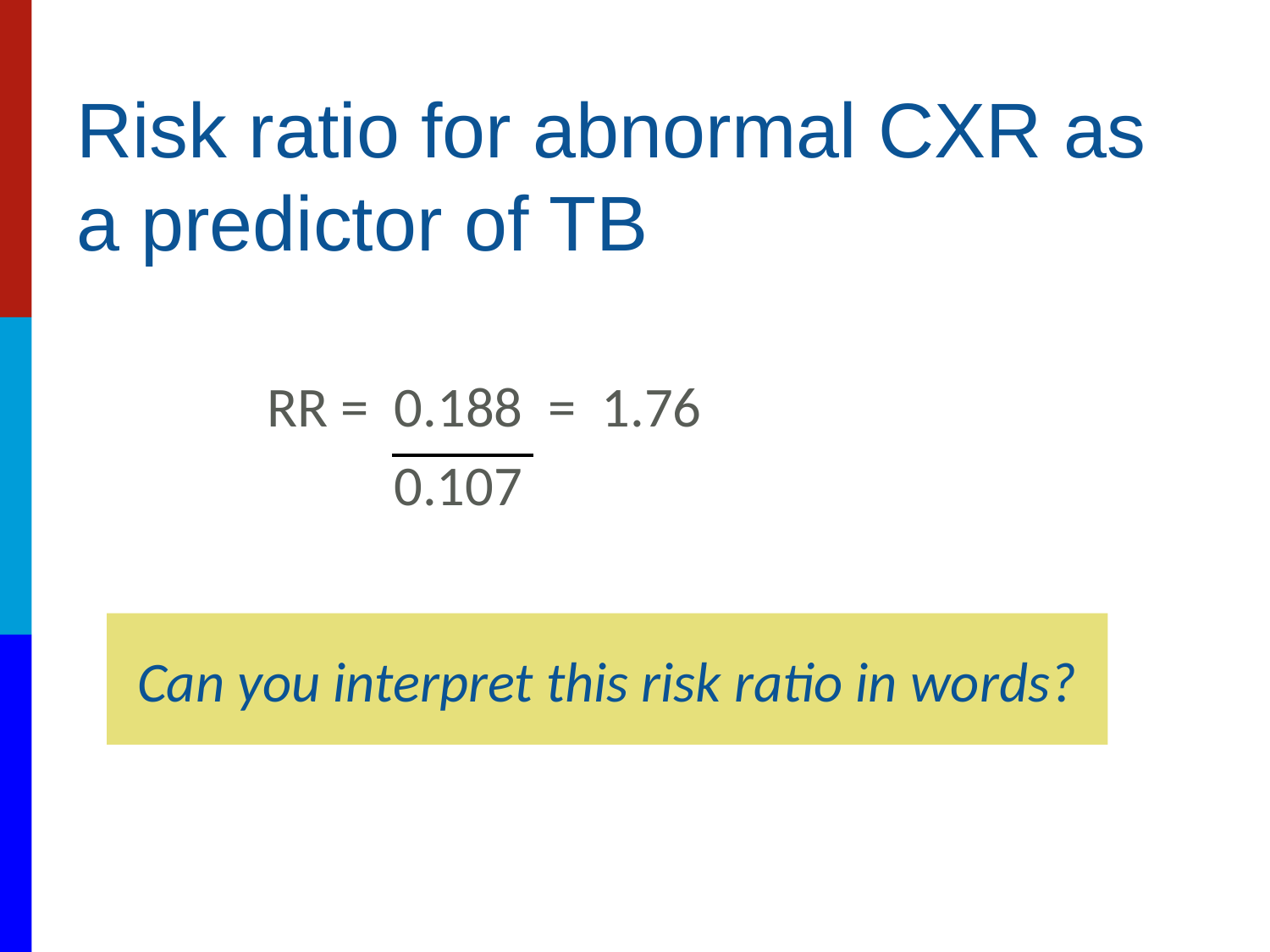

# Risk ratio for abnormal CXR as a predictor of TB
RR =  0.188  =  1.76
          0.107
Can you interpret this risk ratio in words?